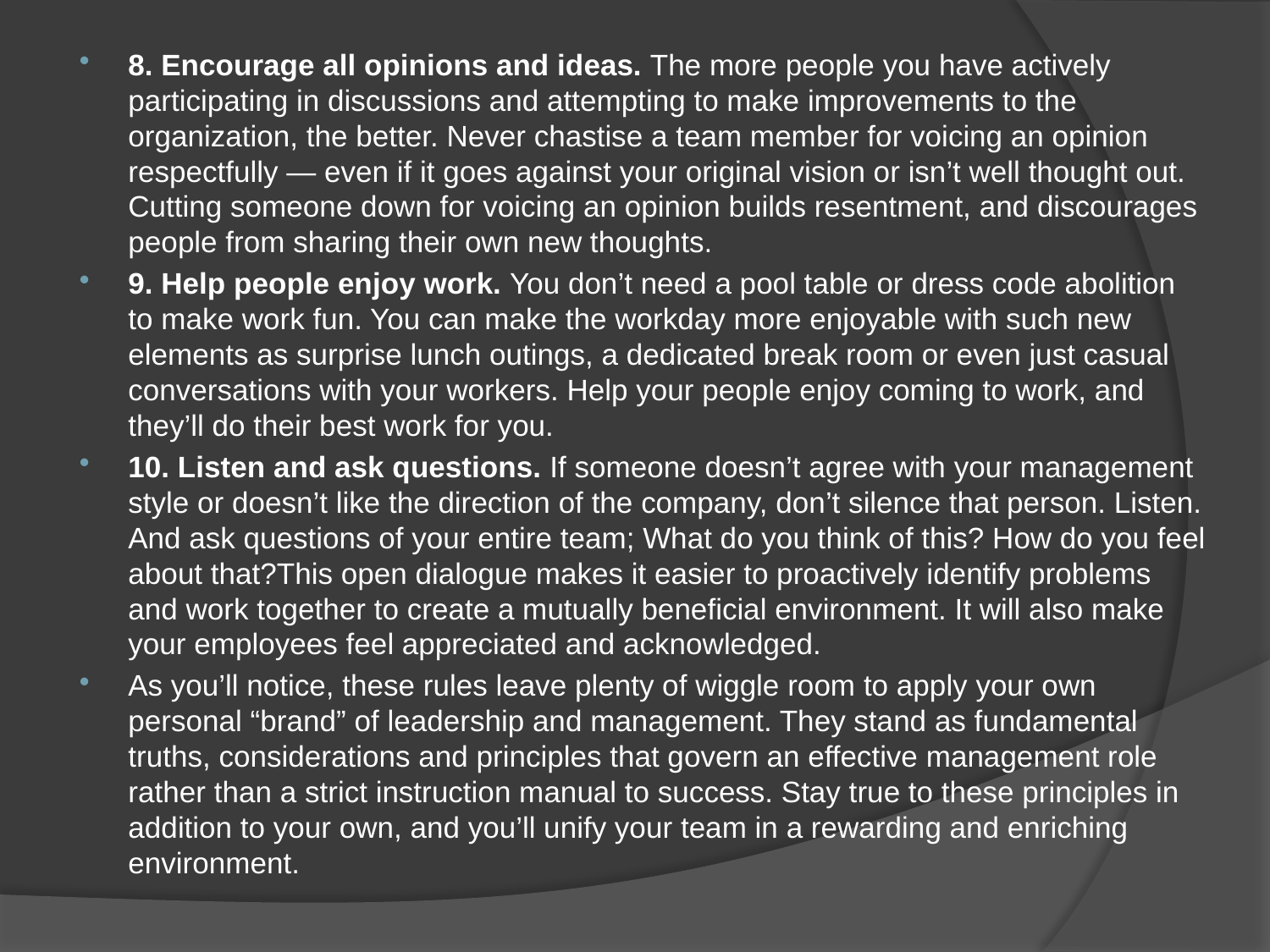

8. Encourage all opinions and ideas. The more people you have actively participating in discussions and attempting to make improvements to the organization, the better. Never chastise a team member for voicing an opinion respectfully — even if it goes against your original vision or isn’t well thought out. Cutting someone down for voicing an opinion builds resentment, and discourages people from sharing their own new thoughts.
9. Help people enjoy work. You don’t need a pool table or dress code abolition to make work fun. You can make the workday more enjoyable with such new elements as surprise lunch outings, a dedicated break room or even just casual conversations with your workers. Help your people enjoy coming to work, and they’ll do their best work for you.
10. Listen and ask questions. If someone doesn’t agree with your management style or doesn’t like the direction of the company, don’t silence that person. Listen. And ask questions of your entire team; What do you think of this? How do you feel about that?This open dialogue makes it easier to proactively identify problems and work together to create a mutually beneficial environment. It will also make your employees feel appreciated and acknowledged.
As you’ll notice, these rules leave plenty of wiggle room to apply your own personal “brand” of leadership and management. They stand as fundamental truths, considerations and principles that govern an effective management role rather than a strict instruction manual to success. Stay true to these principles in addition to your own, and you’ll unify your team in a rewarding and enriching environment.